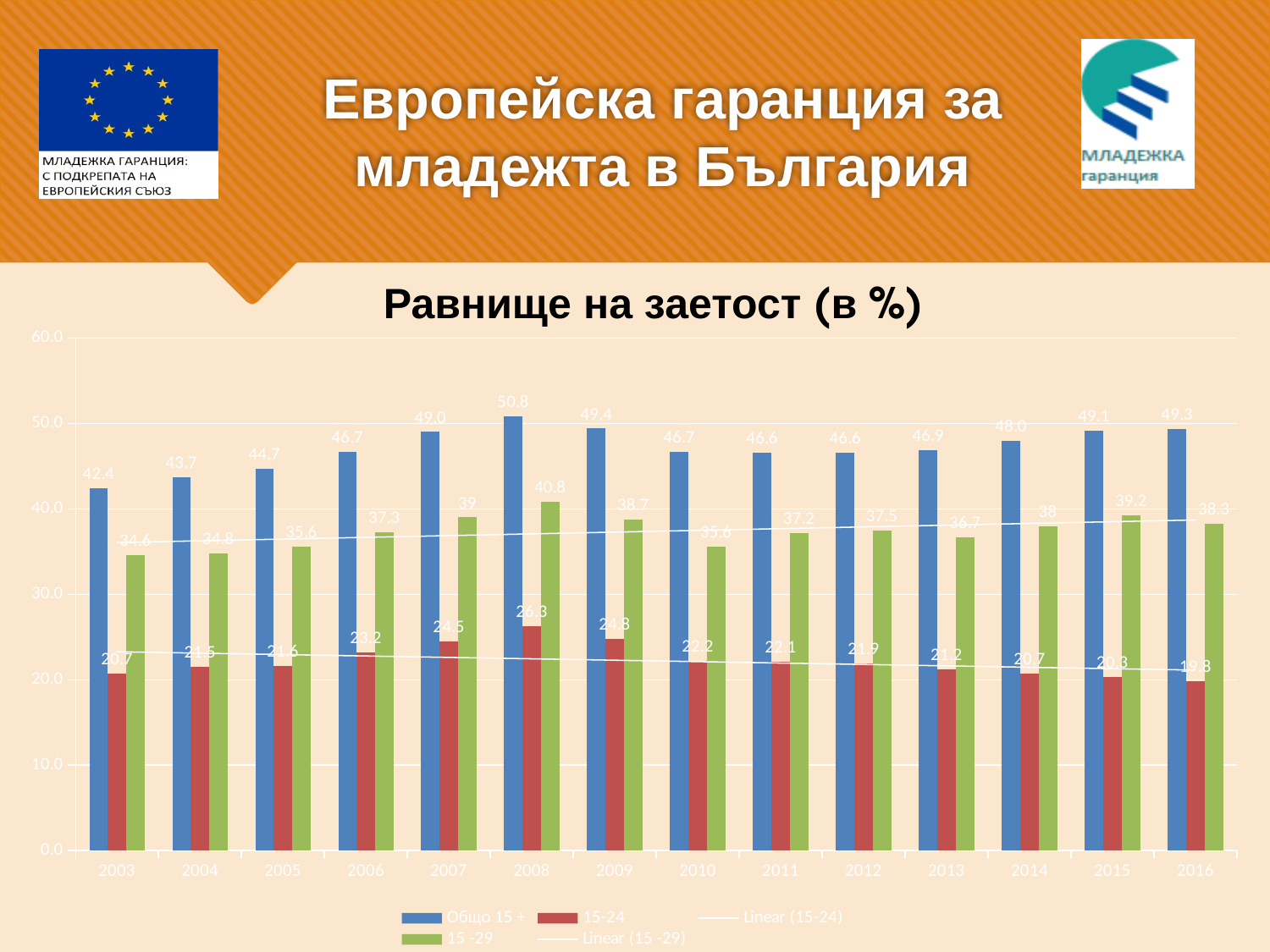

# Европейска гаранция за младежта в България
Равнище на заетост (в %)

### Chart

| Category | Общо 15 + | 15-24 | 15 -29 |
|---|---|---|---|
| 2003 | 42.4 | 20.7 | 34.6 |
| 2004 | 43.7 | 21.5 | 34.8 |
| 2005 | 44.7 | 21.6 | 35.6 |
| 2006 | 46.7 | 23.2 | 37.3 |
| 2007 | 49.0 | 24.5 | 39.0 |
| 2008 | 50.8 | 26.3 | 40.8 |
| 2009 | 49.4 | 24.8 | 38.7 |
| 2010 | 46.7 | 22.2 | 35.6 |
| 2011 | 46.6 | 22.1 | 37.2 |
| 2012 | 46.6 | 21.9 | 37.5 |
| 2013 | 46.9 | 21.2 | 36.7 |
| 2014 | 48.0 | 20.7 | 38.0 |
| 2015 | 49.1 | 20.3 | 39.2 |
| 2016 | 49.3 | 19.8 | 38.3 |